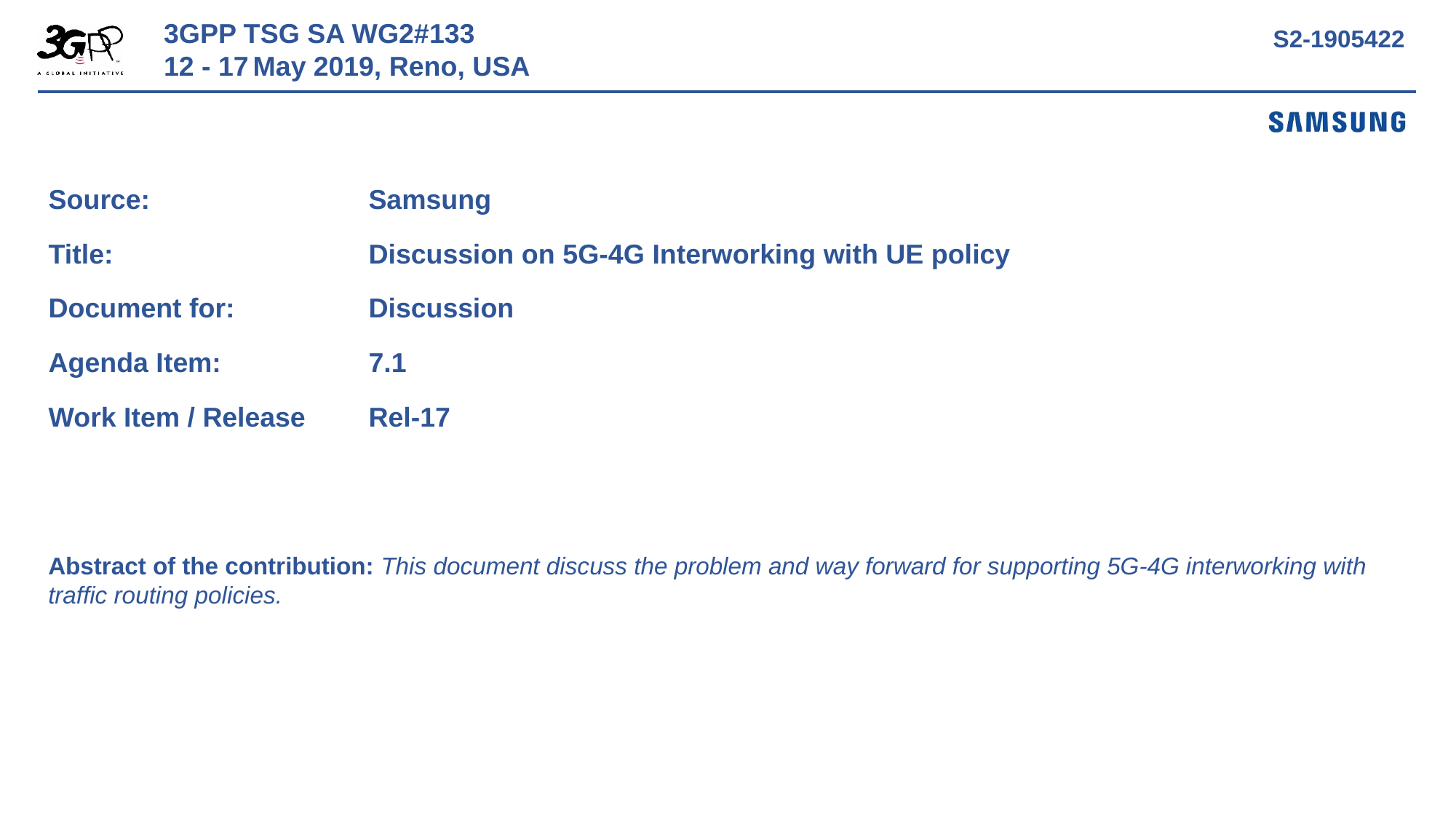

3GPP TSG SA WG2#133
12 - 17 May 2019, Reno, USA
S2-1905422
| Source: | Samsung |
| --- | --- |
| Title: | Discussion on 5G-4G Interworking with UE policy |
| Document for: | Discussion |
| Agenda Item: | 7.1 |
| Work Item / Release | Rel-17 |
Abstract of the contribution: This document discuss the problem and way forward for supporting 5G-4G interworking with traffic routing policies.